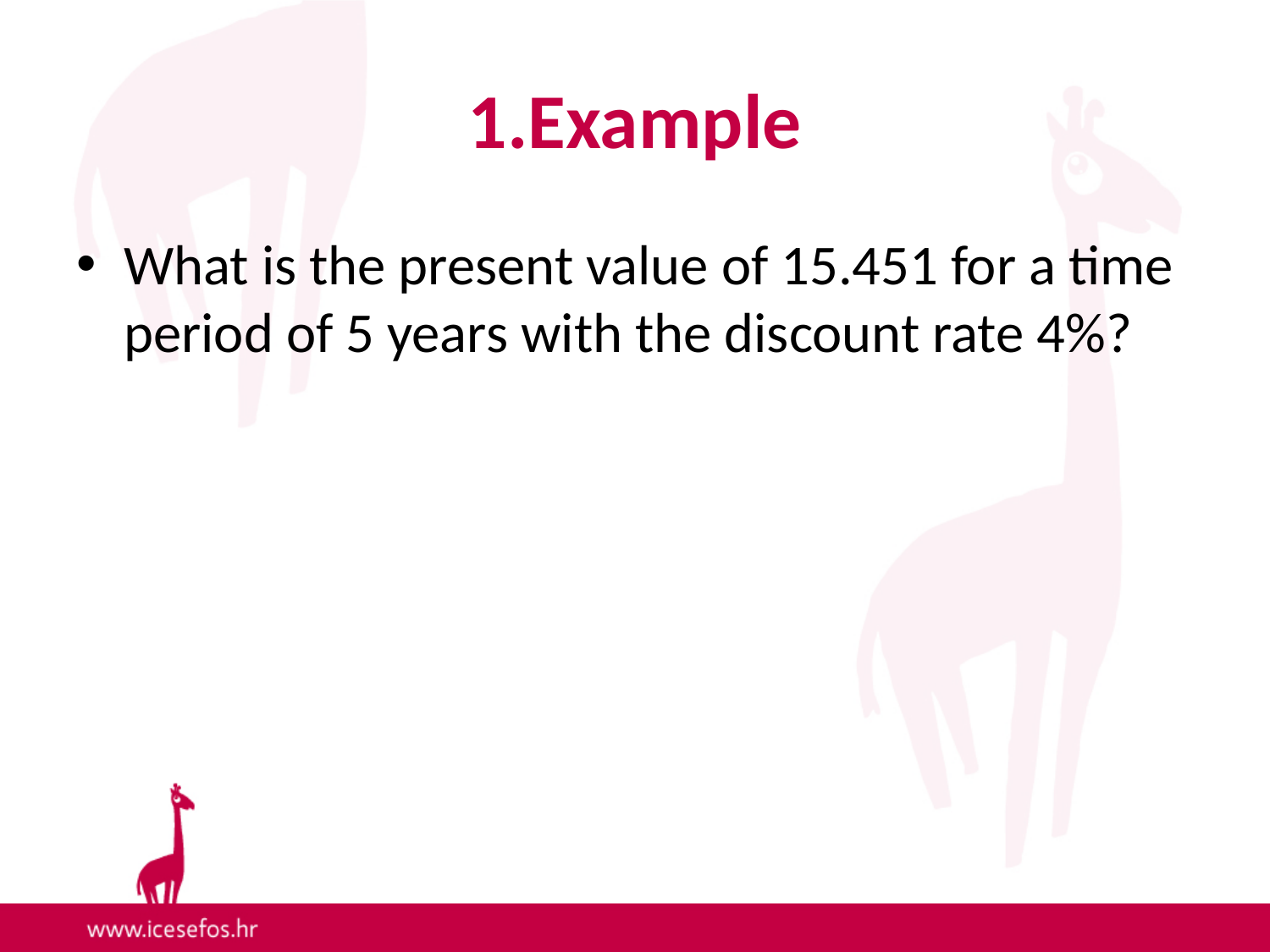

# 1.Example
What is the present value of 15.451 for a time period of 5 years with the discount rate 4%?